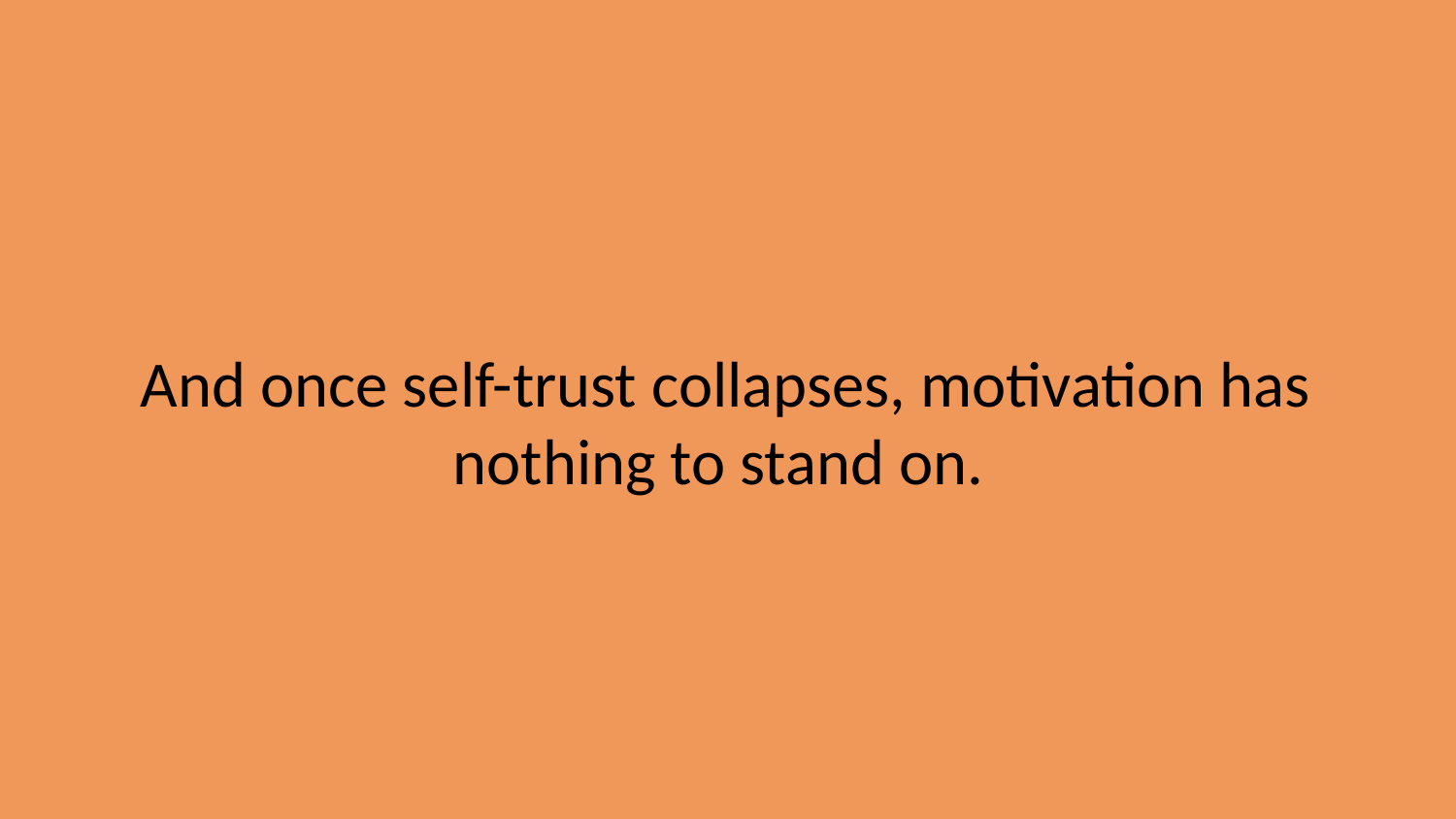

And once self-trust collapses, motivation has nothing to stand on.